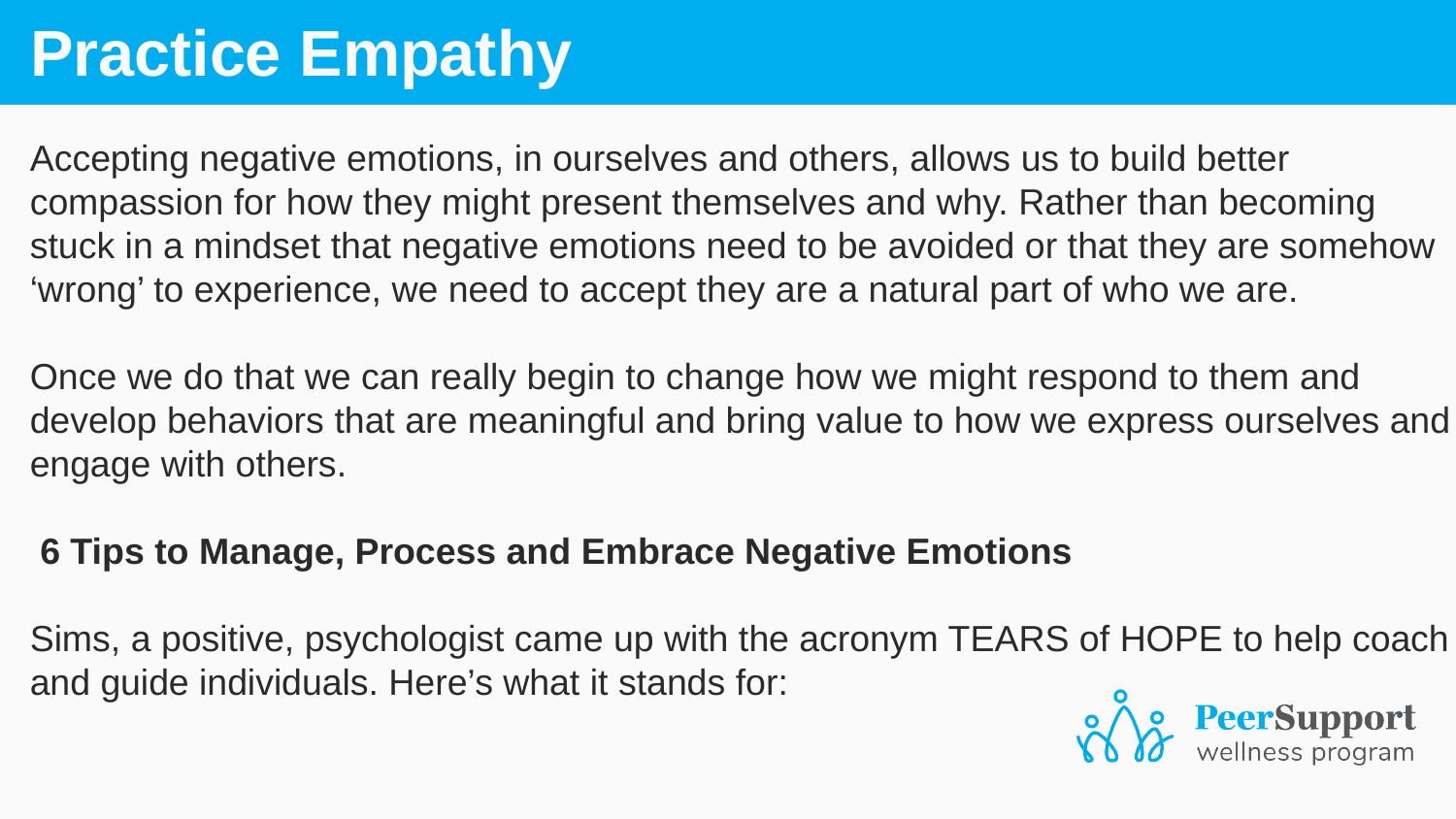

# Practice Empathy

Accepting negative emotions, in ourselves and others, allows us to build better compassion for how they might present themselves and why. Rather than becoming stuck in a mindset that negative emotions need to be avoided or that they are somehow ‘wrong’ to experience, we need to accept they are a natural part of who we are.

Once we do that we can really begin to change how we might respond to them and develop behaviors that are meaningful and bring value to how we express ourselves and engage with others.

 6 Tips to Manage, Process and Embrace Negative Emotions

Sims, a positive, psychologist came up with the acronym TEARS of HOPE to help coach and guide individuals. Here’s what it stands for: